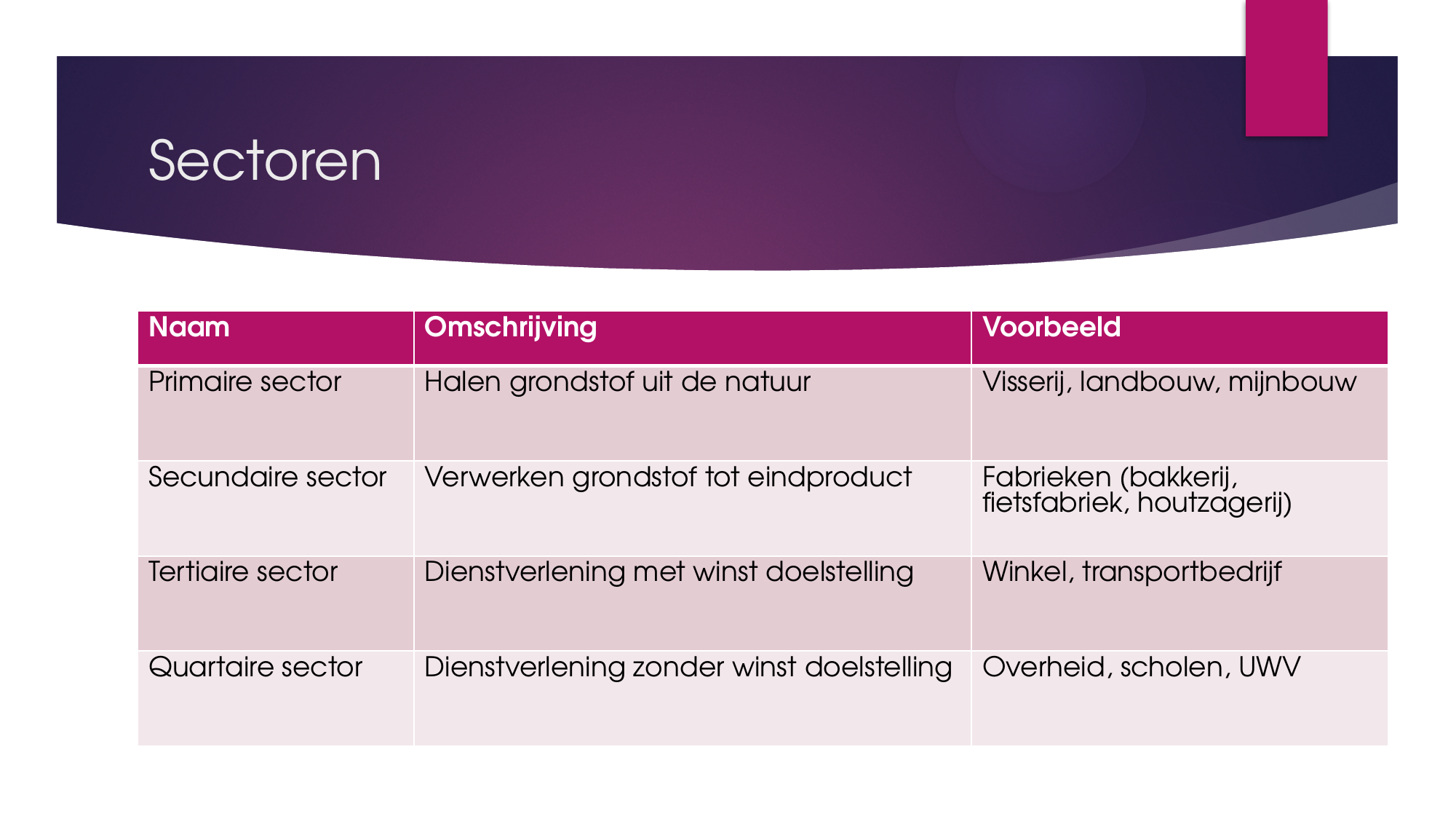

# Sectoren
| Naam | Omschrijving | Voorbeeld |
| --- | --- | --- |
| Primaire sector | Halen grondstof uit de natuur | Visserij, landbouw, mijnbouw |
| Secundaire sector | Verwerken grondstof tot eindproduct | Fabrieken (bakkerij, fietsfabriek, houtzagerij) |
| Tertiaire sector | Dienstverlening met winst doelstelling | Winkel, transportbedrijf |
| Quartaire sector | Dienstverlening zonder winst doelstelling | Overheid, scholen, UWV |